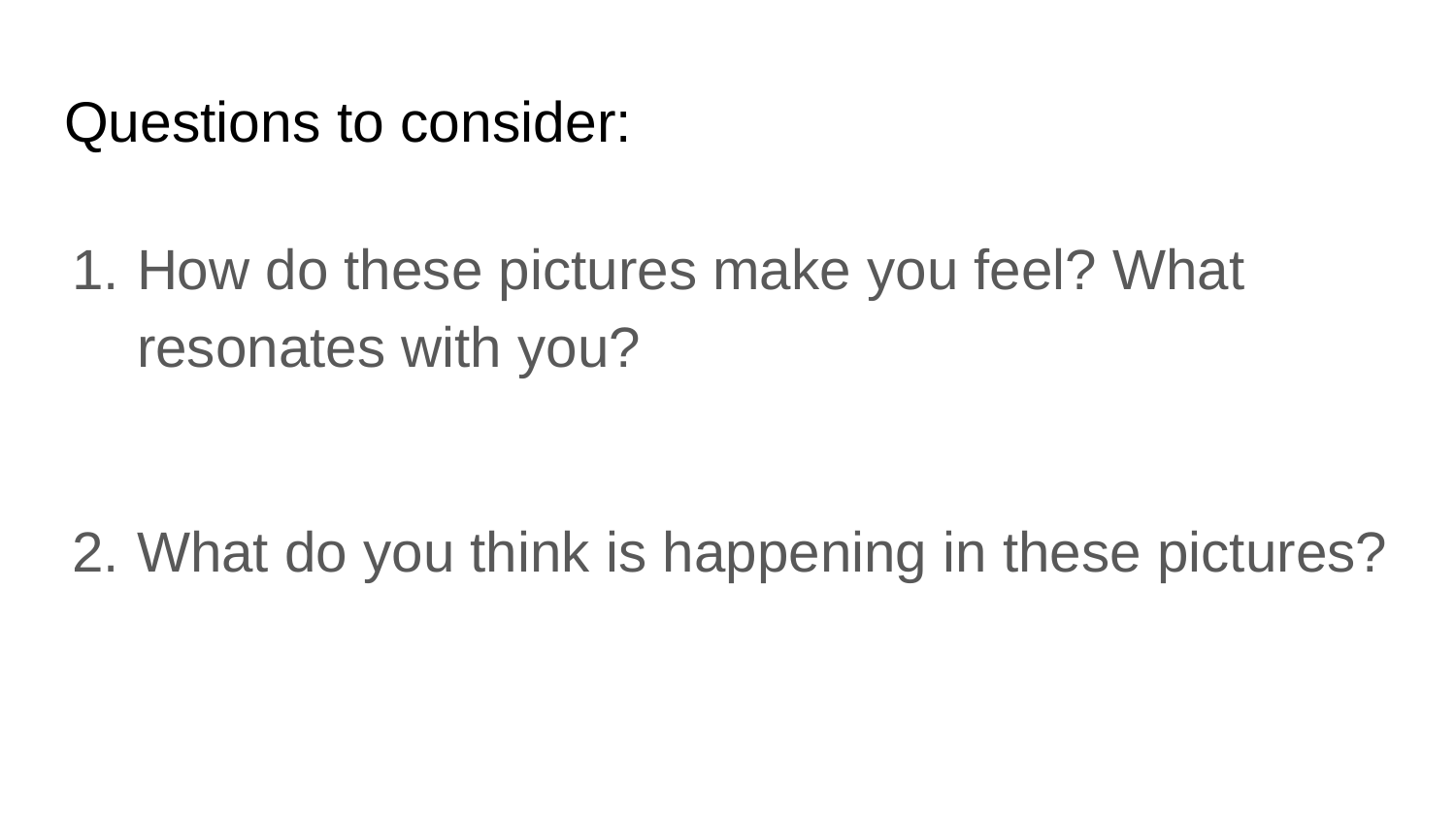

# Questions to consider:
How do these pictures make you feel? What resonates with you?

What do you think is happening in these pictures?